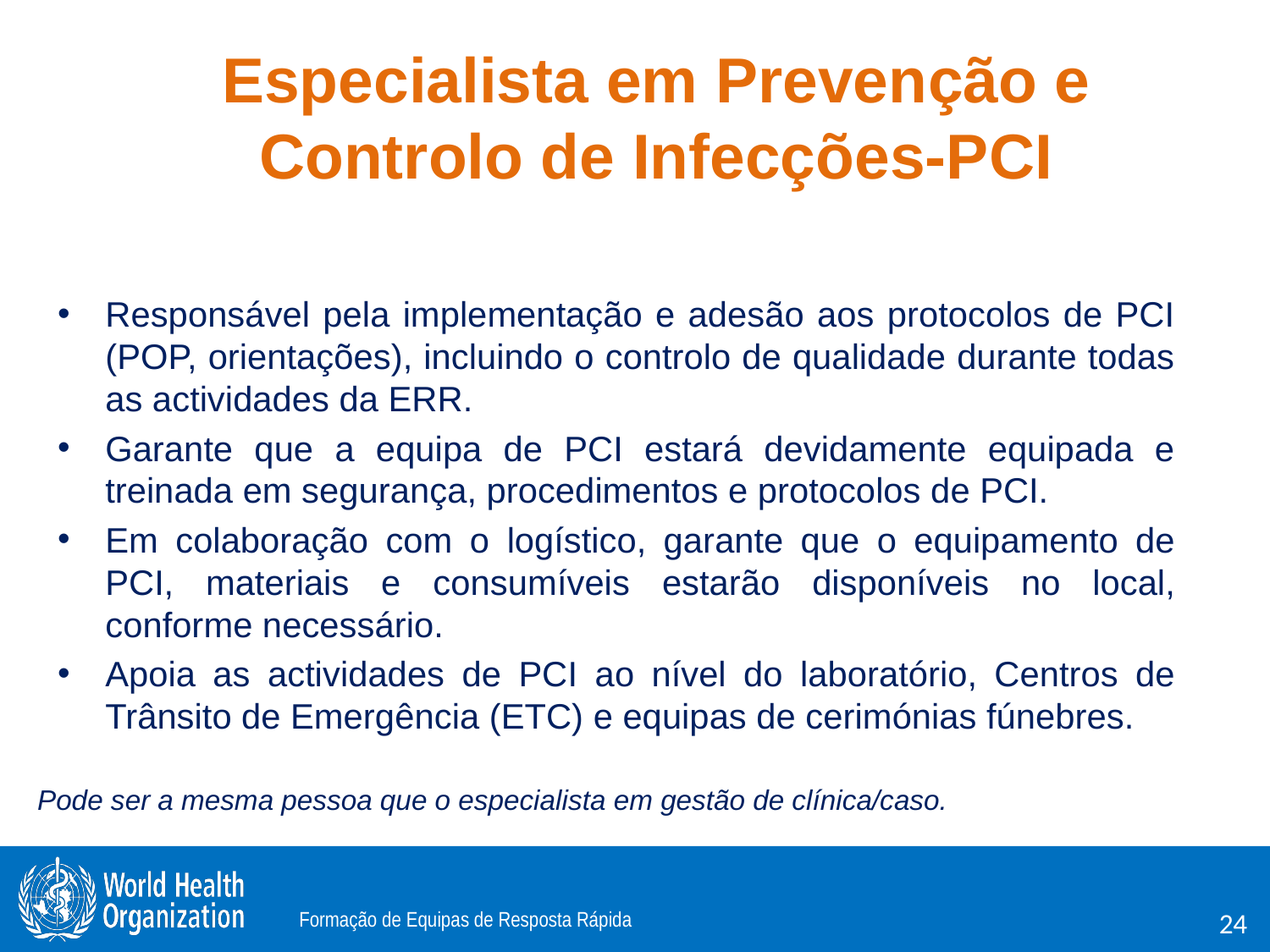

Especialista em Prevenção e Controlo de Infecções-PCI

Responsável pela implementação e adesão aos protocolos de PCI (POP, orientações), incluindo o controlo de qualidade durante todas as actividades da ERR.
Garante que a equipa de PCI estará devidamente equipada e treinada em segurança, procedimentos e protocolos de PCI.
Em colaboração com o logístico, garante que o equipamento de PCI, materiais e consumíveis estarão disponíveis no local, conforme necessário.
Apoia as actividades de PCI ao nível do laboratório, Centros de Trânsito de Emergência (ETC) e equipas de cerimónias fúnebres.

Pode ser a mesma pessoa que o especialista em gestão de clínica/caso.